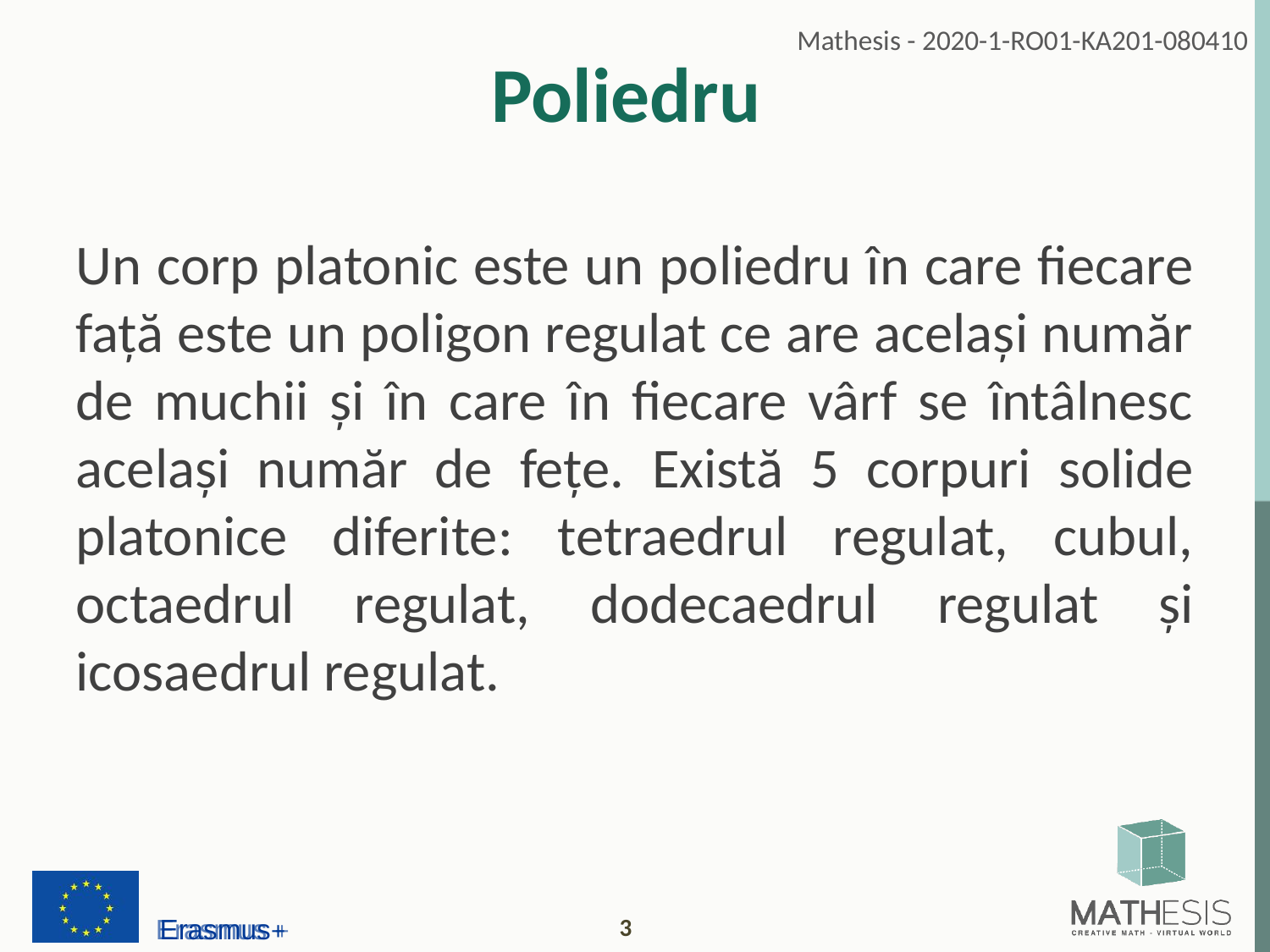

# Poliedru
Un corp platonic este un poliedru în care fiecare față este un poligon regulat ce are același număr de muchii și în care în fiecare vârf se întâlnesc același număr de fețe. Există 5 corpuri solide platonice diferite: tetraedrul regulat, cubul, octaedrul regulat, dodecaedrul regulat și icosaedrul regulat.